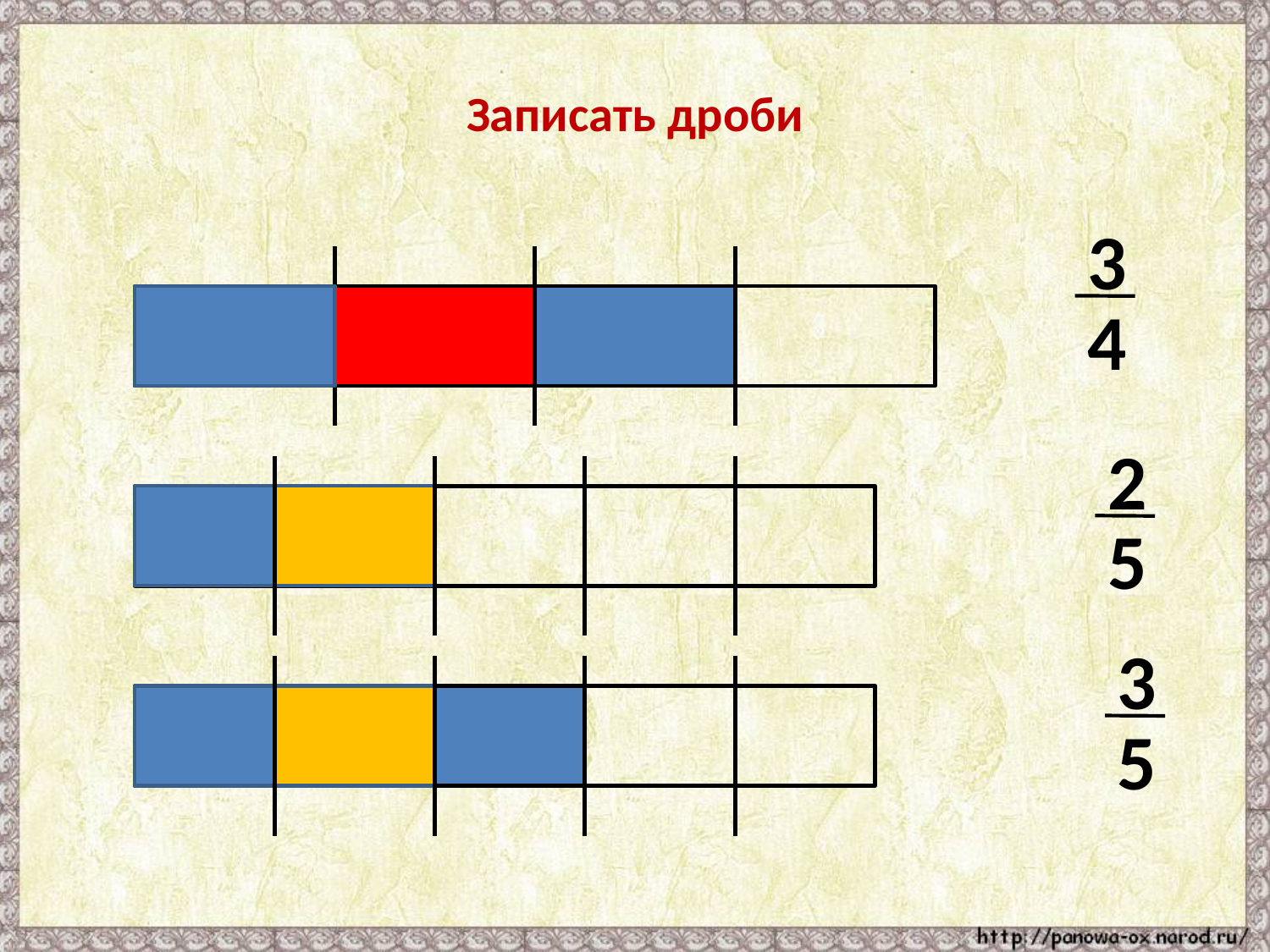

Записать дроби
3

4
2

5
3

5